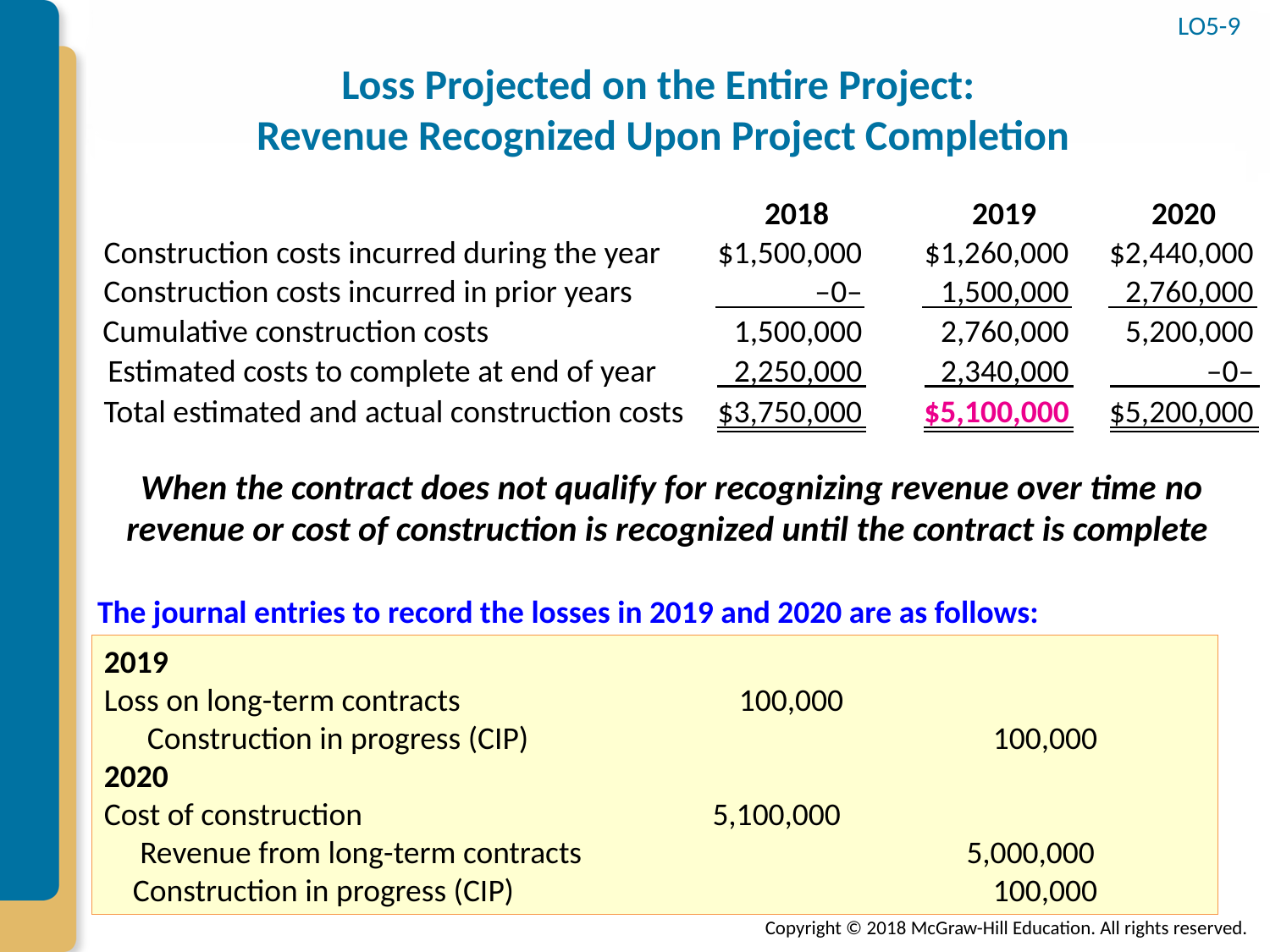

LO5-9
# Loss Projected on the Entire Project: Revenue Recognized Upon Project Completion
2018
2019
2020
Construction costs incurred during the year
$1,500,000
$1,260,000
$2,440,000
Construction costs incurred in prior years
–0–
1,500,000
2,760,000
Cumulative construction costs
1,500,000
2,760,000
5,200,000
Estimated costs to complete at end of year
2,250,000
2,340,000
–0–
Total estimated and actual construction costs
$3,750,000
$5,100,000
$5,200,000
When the contract does not qualify for recognizing revenue over time no revenue or cost of construction is recognized until the contract is complete

The journal entries to record the losses in 2019 and 2020 are as follows:

2019
Loss on long-term contracts 			100,000
      Construction in progress (CIP) 	                    		100,000
2020
Cost of construction 	                	              5,100,000
     Revenue from long-term contracts 	          	 	              5,000,000
    Construction in progress (CIP) 	                         		100,000